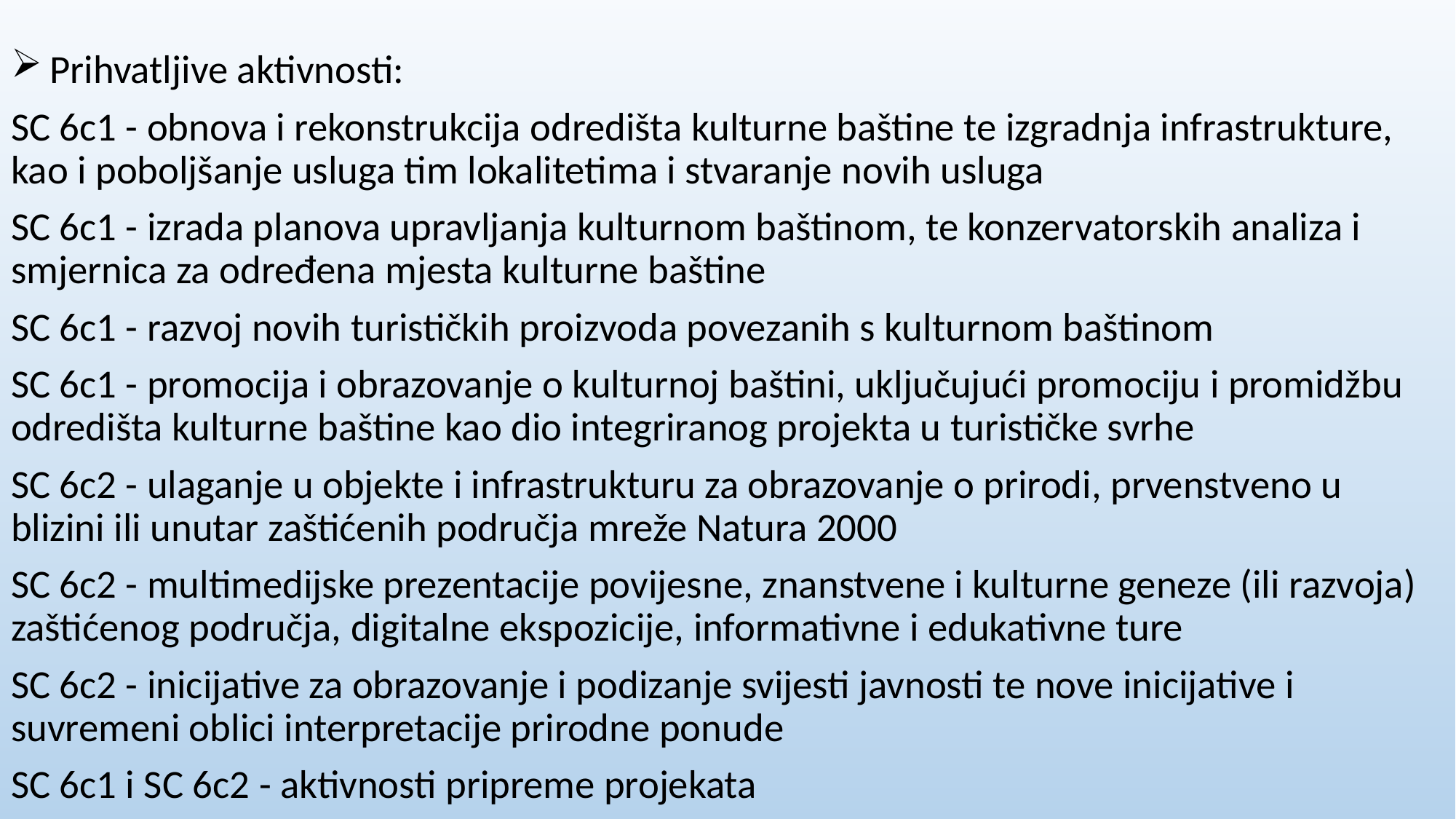

Prihvatljive aktivnosti:
SC 6c1 - obnova i rekonstrukcija odredišta kulturne baštine te izgradnja infrastrukture, kao i poboljšanje usluga tim lokalitetima i stvaranje novih usluga
SC 6c1 - izrada planova upravljanja kulturnom baštinom, te konzervatorskih analiza i smjernica za određena mjesta kulturne baštine
SC 6c1 - razvoj novih turističkih proizvoda povezanih s kulturnom baštinom
SC 6c1 - promocija i obrazovanje o kulturnoj baštini, uključujući promociju i promidžbu odredišta kulturne baštine kao dio integriranog projekta u turističke svrhe
SC 6c2 - ulaganje u objekte i infrastrukturu za obrazovanje o prirodi, prvenstveno u blizini ili unutar zaštićenih područja mreže Natura 2000
SC 6c2 - multimedijske prezentacije povijesne, znanstvene i kulturne geneze (ili razvoja) zaštićenog područja, digitalne ekspozicije, informativne i edukativne ture
SC 6c2 - inicijative za obrazovanje i podizanje svijesti javnosti te nove inicijative i suvremeni oblici interpretacije prirodne ponude
SC 6c1 i SC 6c2 - aktivnosti pripreme projekata